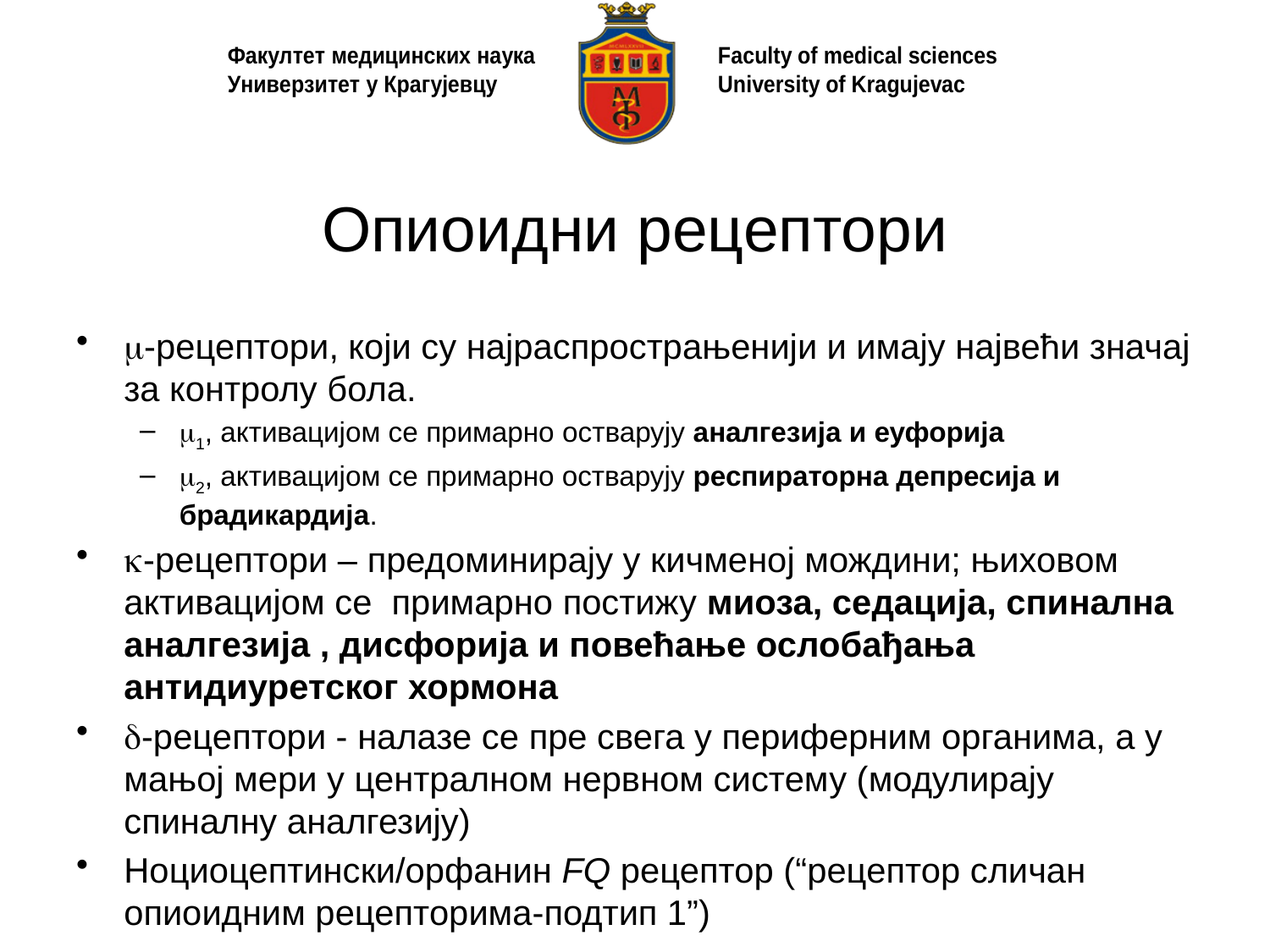

# Опиоидни рецептори
μ-рецептори, који су најраспрострањенији и имају највећи значај за контролу бола.
μ1, активацијом се примарно остварују аналгезија и еуфорија
μ2, активацијом се примарно остварују респираторна депресија и брадикардија.
κ-рецептори – предоминирају у кичменој мождини; њиховом активацијом се  примарно постижу миоза, седација, спинална аналгезија , дисфорија и повећање ослобађања антидиуретског хормона
δ-рецептори - налазе се пре свега у периферним органима, а у мањој мери у централном нервном систему (модулирају спиналну аналгезију)
Ноциоцептински/орфанин FQ рецептор (“рецептор сличан опиоидним рецепторима-подтип 1”)